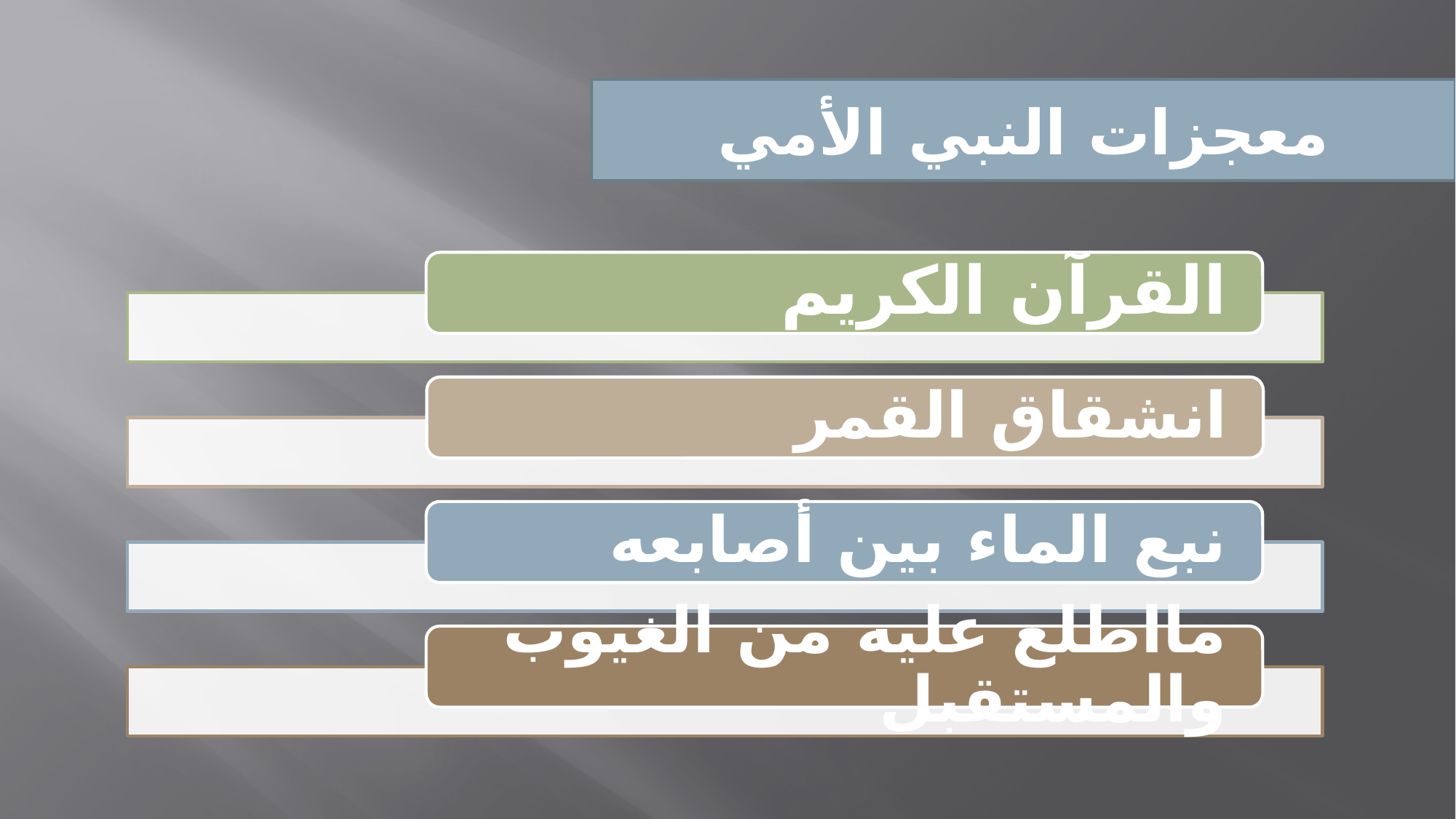

معجزات النبي الأمي
القرآن الكريم
انشقاق القمر
نبع الماء بين أصابعه
مااطلع عليه من الغيوب والمستقبل